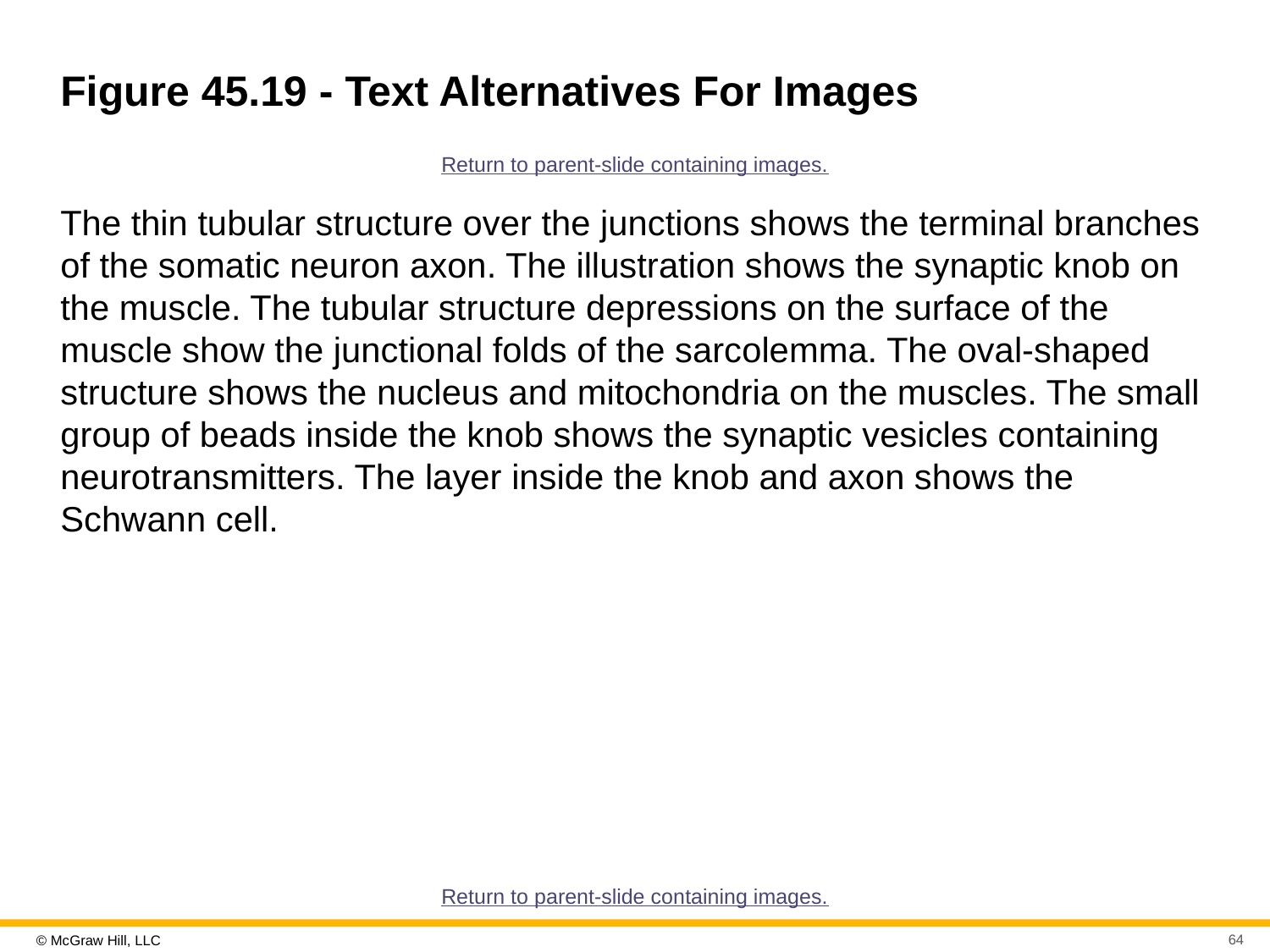

# Figure 45.19 - Text Alternatives For Images
Return to parent-slide containing images.
The thin tubular structure over the junctions shows the terminal branches of the somatic neuron axon. The illustration shows the synaptic knob on the muscle. The tubular structure depressions on the surface of the muscle show the junctional folds of the sarcolemma. The oval-shaped structure shows the nucleus and mitochondria on the muscles. The small group of beads inside the knob shows the synaptic vesicles containing neurotransmitters. The layer inside the knob and axon shows the Schwann cell.
Return to parent-slide containing images.
64